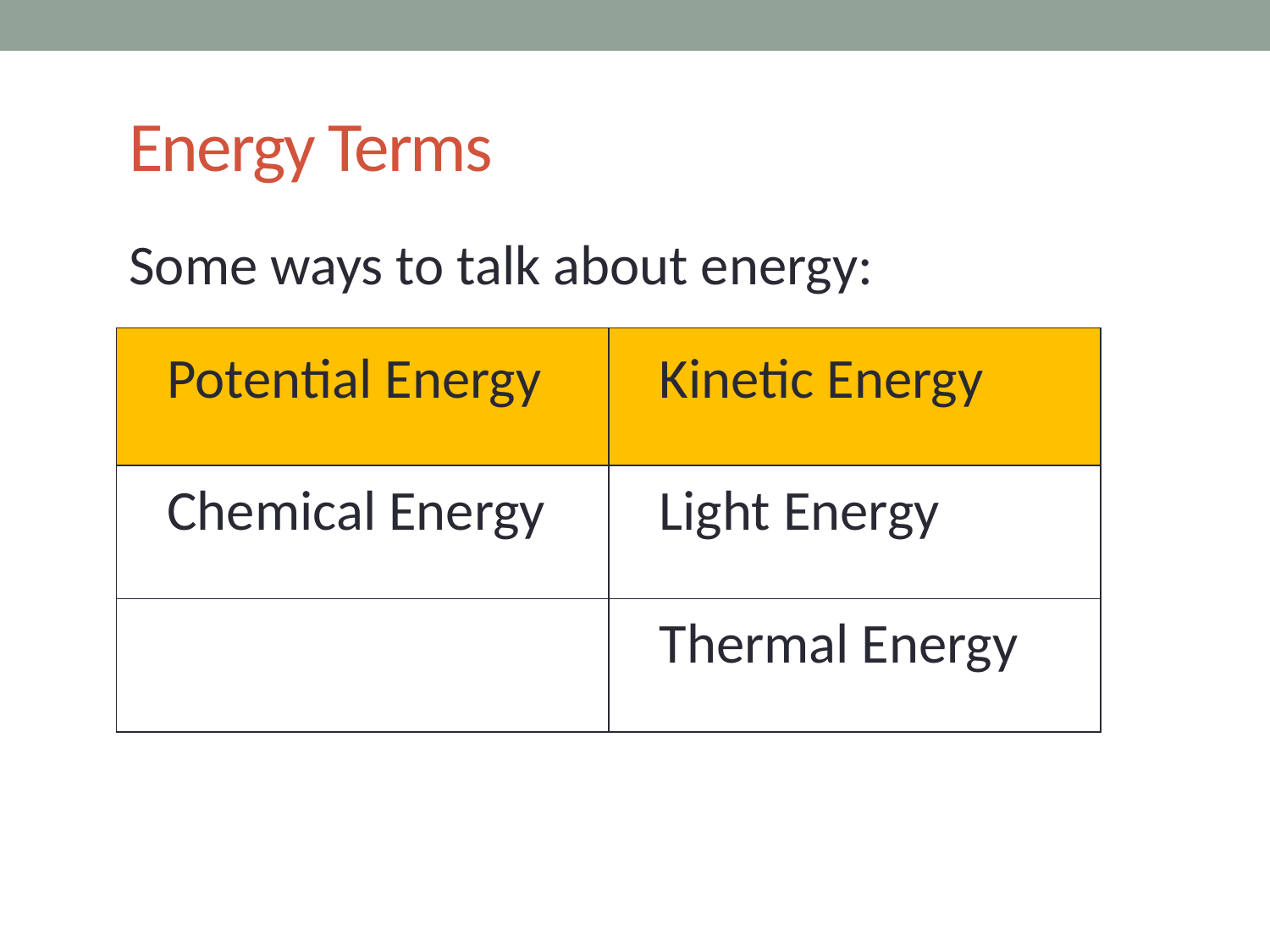

# Energy Terms
Some ways to talk about energy:
| Potential Energy | Kinetic Energy |
| --- | --- |
| Chemical Energy | Light Energy |
|  | Thermal Energy |